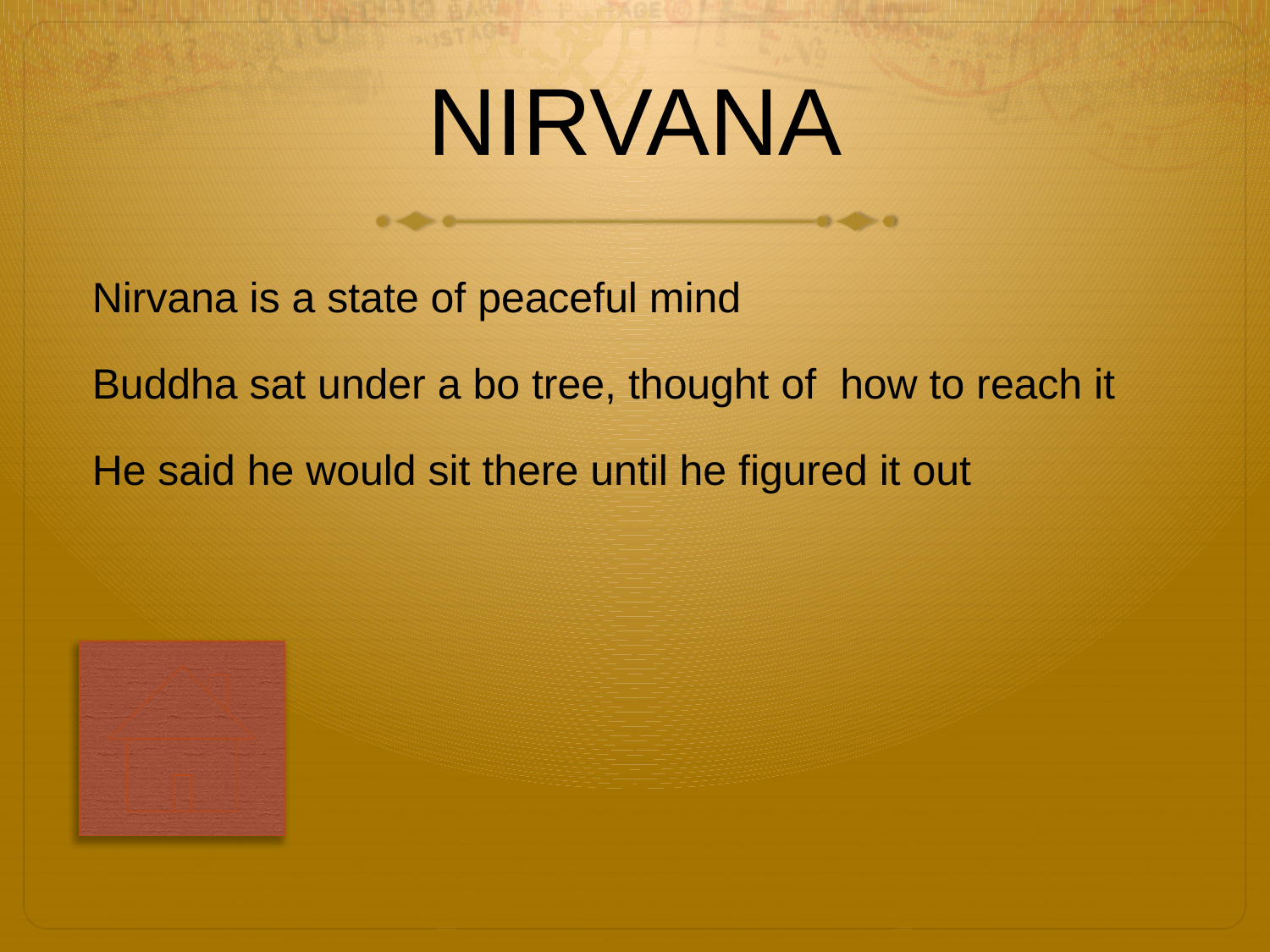

# NIRVANA
Nirvana is a state of peaceful mind
Buddha sat under a bo tree, thought of  how to reach it
He said he would sit there until he figured it out